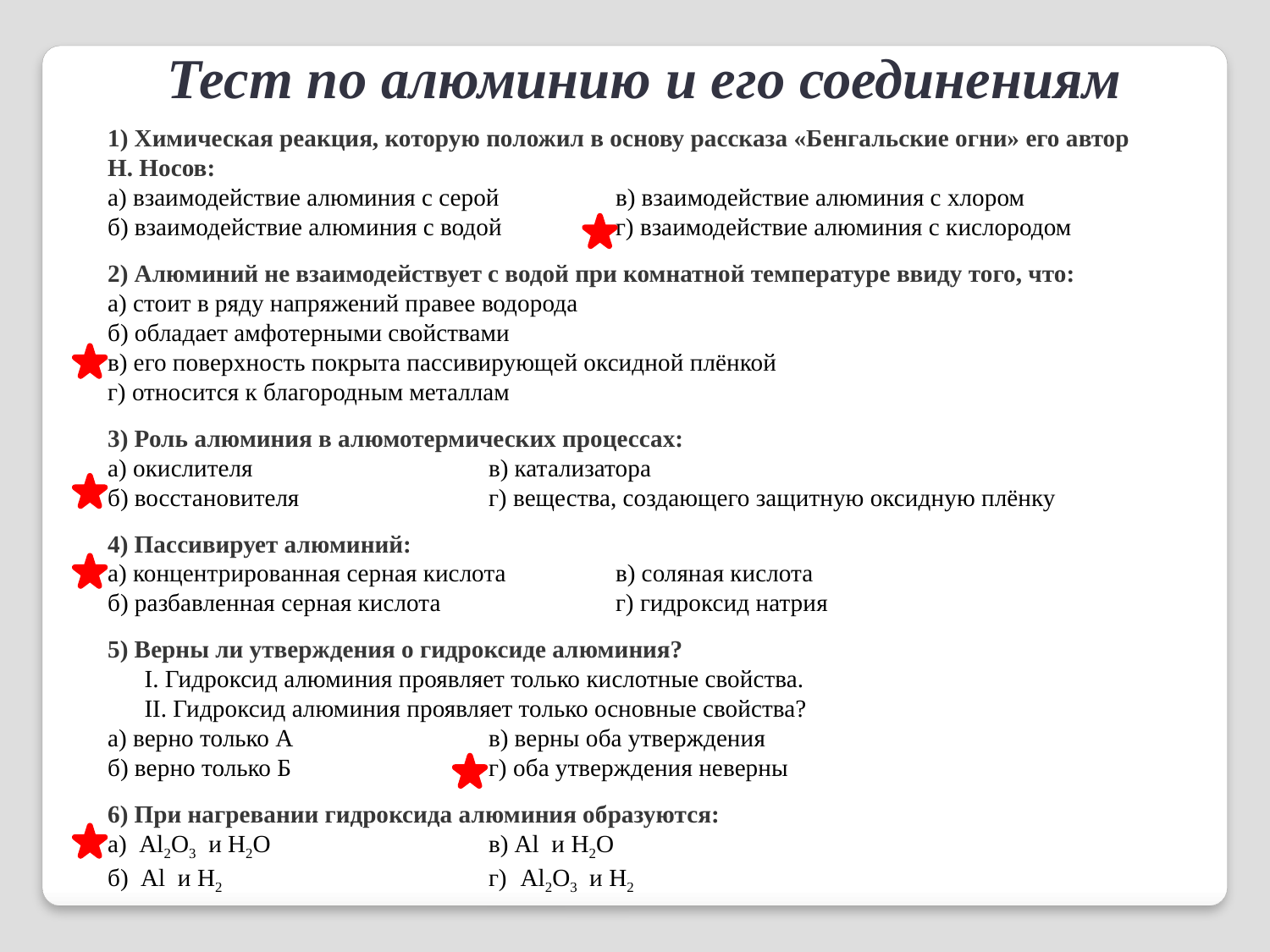

Тест по алюминию и его соединениям

1) Химическая реакция, которую положил в основу рассказа «Бенгальские огни» его автор
Н. Носов:
а) взаимодействие алюминия с серой	в) взаимодействие алюминия с хлором
б) взаимодействие алюминия с водой	г) взаимодействие алюминия с кислородом

2) Алюминий не взаимодействует с водой при комнатной температуре ввиду того, что:
а) стоит в ряду напряжений правее водорода
б) обладает амфотерными свойствами
в) его поверхность покрыта пассивирующей оксидной плёнкой
г) относится к благородным металлам

3) Роль алюминия в алюмотермических процессах:
а) окислителя		в) катализатора
б) восстановителя		г) вещества, создающего защитную оксидную плёнку

4) Пассивирует алюминий:
а) концентрированная серная кислота	в) соляная кислота
б) разбавленная серная кислота		г) гидроксид натрия

5) Верны ли утверждения о гидроксиде алюминия?
      I. Гидроксид алюминия проявляет только кислотные свойства.
      II. Гидроксид алюминия проявляет только основные свойства?
а) верно только А            	в) верны оба утверждения
б) верно только Б             	г) оба утверждения неверны

6) При нагревании гидроксида алюминия образуются:
а)  Al2O3  и H2O                  	в) Al  и H2O
б)  Al  и H2                                       	г)   Al2O3  и H2